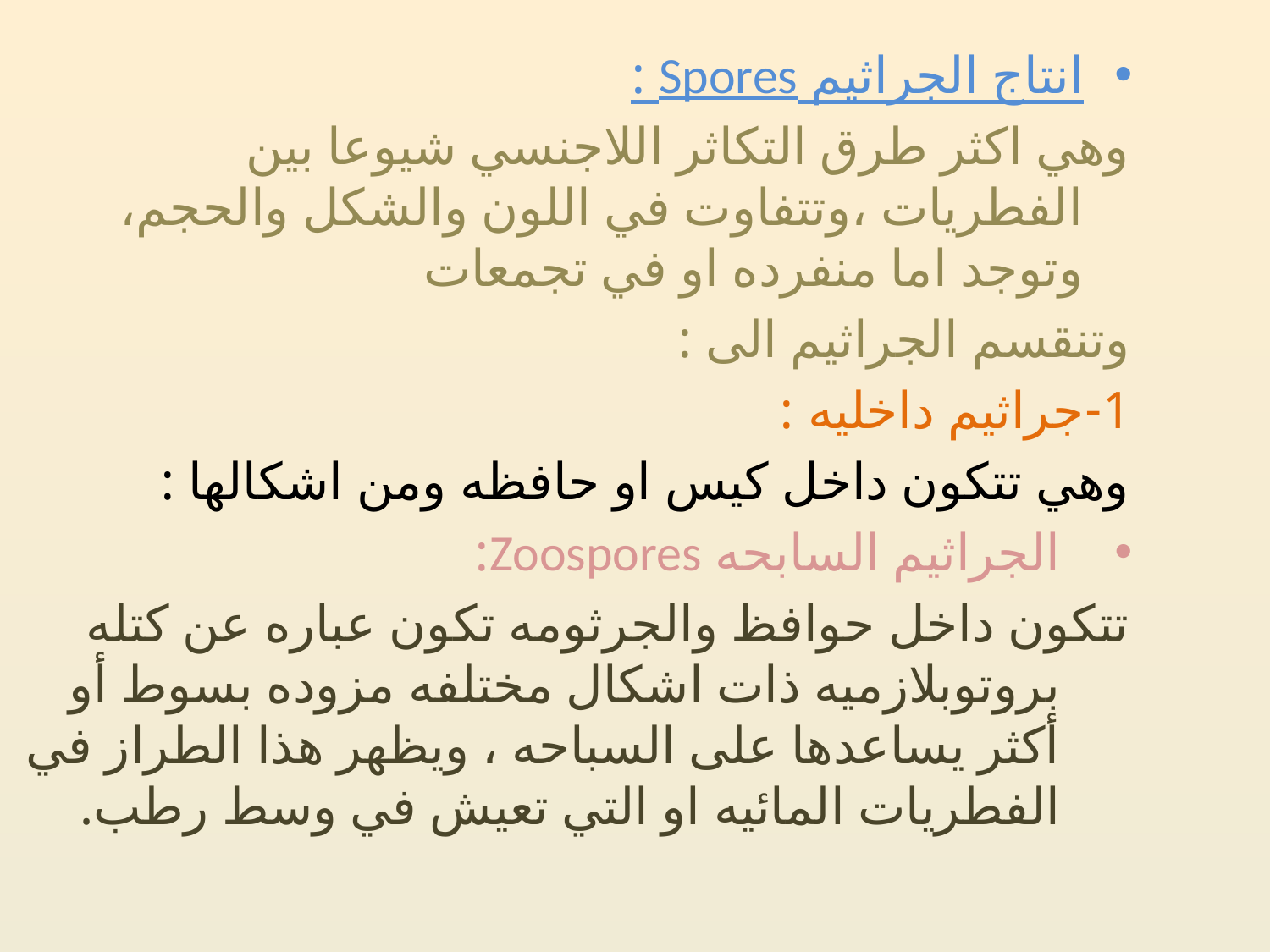

انتاج الجراثيم Spores :
وهي اكثر طرق التكاثر اللاجنسي شيوعا بين الفطريات ،وتتفاوت في اللون والشكل والحجم، وتوجد اما منفرده او في تجمعات
وتنقسم الجراثيم الى :
1-جراثيم داخليه :
وهي تتكون داخل كيس او حافظه ومن اشكالها :
الجراثيم السابحه Zoospores:
تتكون داخل حوافظ والجرثومه تكون عباره عن كتله بروتوبلازميه ذات اشكال مختلفه مزوده بسوط أو أكثر يساعدها على السباحه ، ويظهر هذا الطراز في الفطريات المائيه او التي تعيش في وسط رطب.